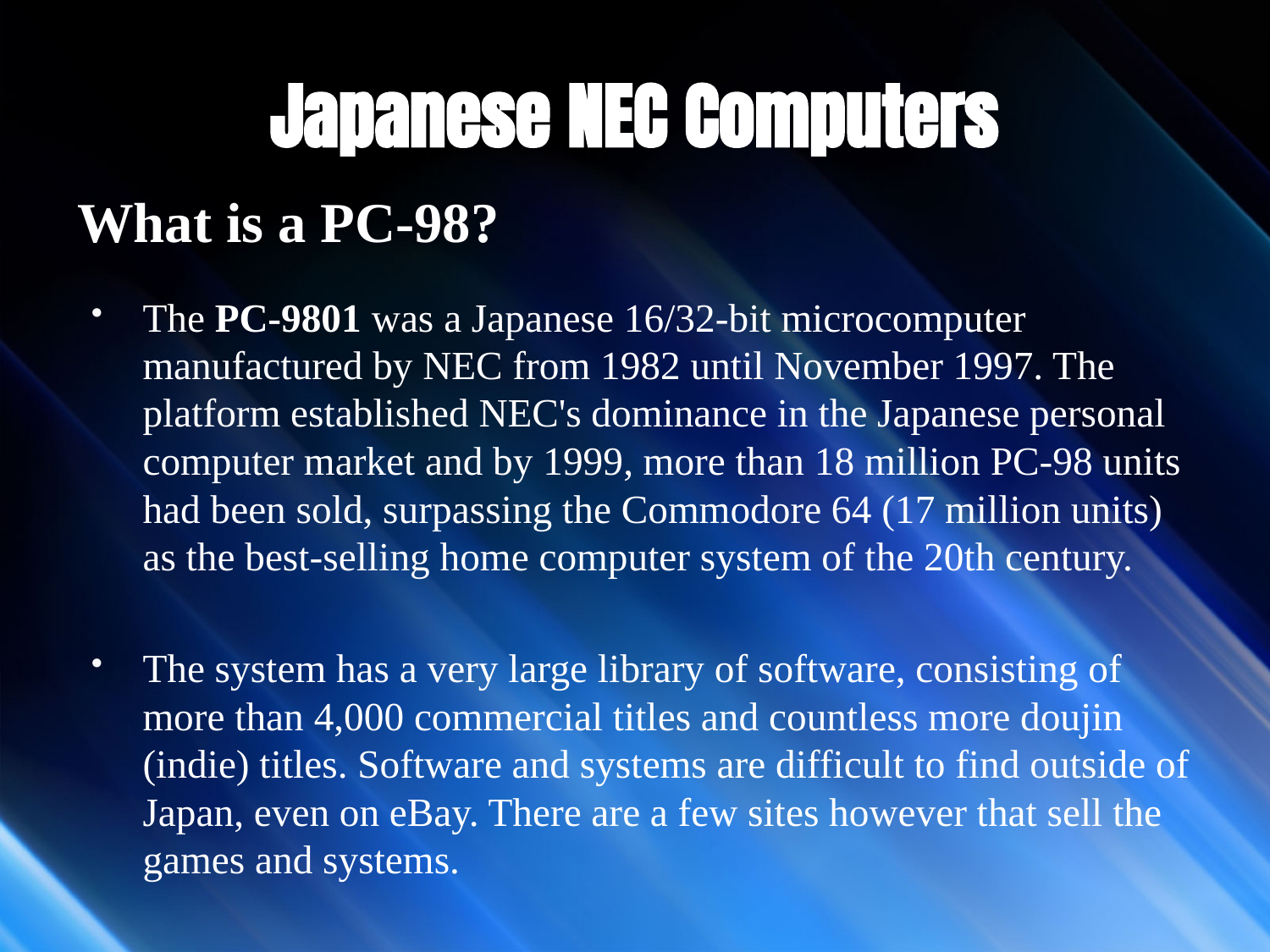

# Japanese NEC Computers
What is a PC-98?
The PC-9801 was a Japanese 16/32-bit microcomputer manufactured by NEC from 1982 until November 1997. The platform established NEC's dominance in the Japanese personal computer market and by 1999, more than 18 million PC-98 units had been sold, surpassing the Commodore 64 (17 million units) as the best-selling home computer system of the 20th century.

The system has a very large library of software, consisting of more than 4,000 commercial titles and countless more doujin (indie) titles. Software and systems are difficult to find outside of Japan, even on eBay. There are a few sites however that sell the games and systems.